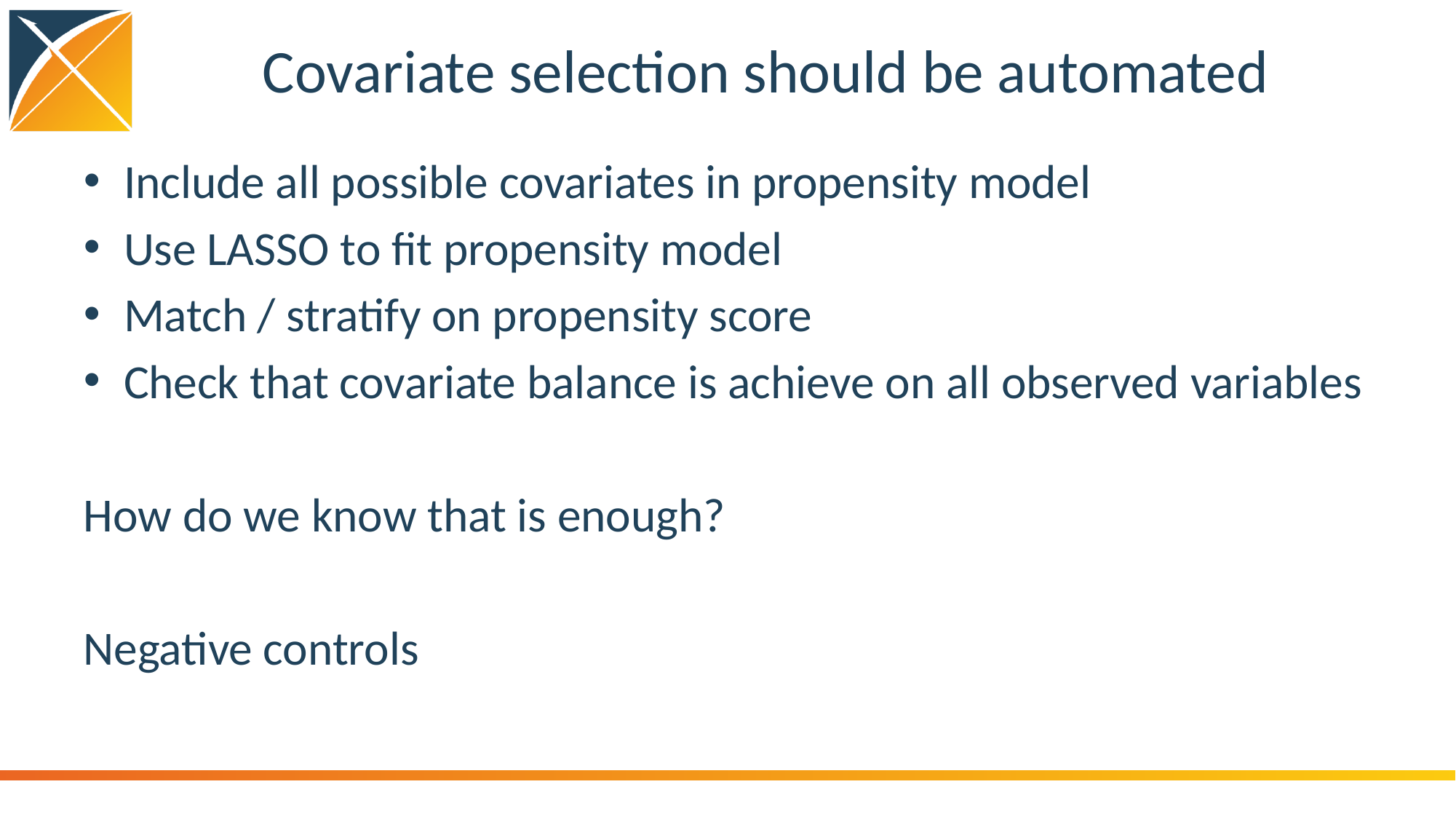

# Covariate selection should be automated
Include all possible covariates in propensity model
Use LASSO to fit propensity model
Match / stratify on propensity score
Check that covariate balance is achieve on all observed variables

How do we know that is enough?

Negative controls